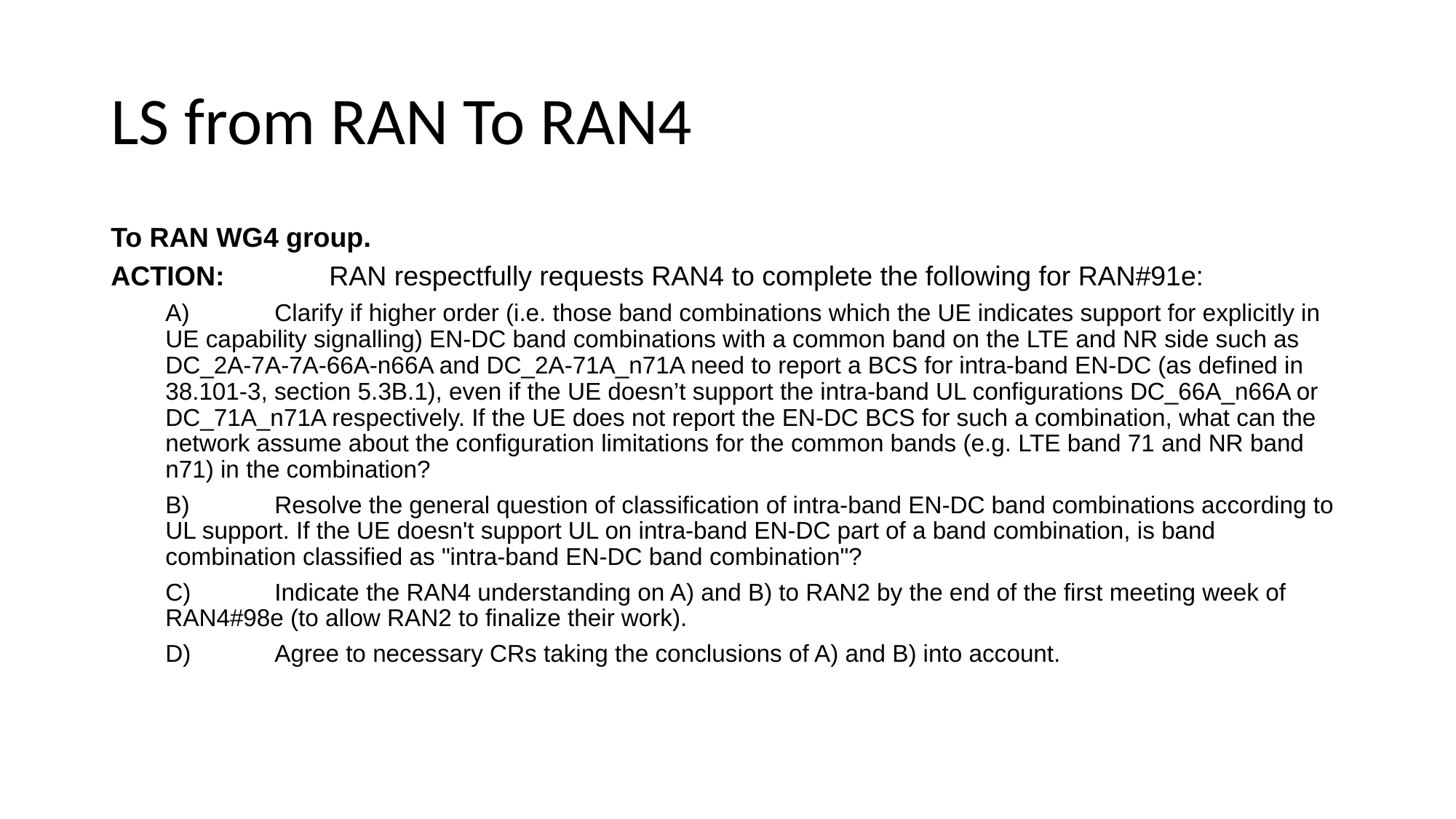

# LS from RAN To RAN4
To RAN WG4 group.
ACTION: 	RAN respectfully requests RAN4 to complete the following for RAN#91e:
A)	Clarify if higher order (i.e. those band combinations which the UE indicates support for explicitly in UE capability signalling) EN-DC band combinations with a common band on the LTE and NR side such as DC_2A-7A-7A-66A-n66A and DC_2A-71A_n71A need to report a BCS for intra-band EN-DC (as defined in 38.101-3, section 5.3B.1), even if the UE doesn’t support the intra-band UL configurations DC_66A_n66A or DC_71A_n71A respectively. If the UE does not report the EN-DC BCS for such a combination, what can the network assume about the configuration limitations for the common bands (e.g. LTE band 71 and NR band n71) in the combination?
B)	Resolve the general question of classification of intra-band EN-DC band combinations according to UL support. If the UE doesn't support UL on intra-band EN-DC part of a band combination, is band combination classified as "intra-band EN-DC band combination"?
C) 	Indicate the RAN4 understanding on A) and B) to RAN2 by the end of the first meeting week of RAN4#98e (to allow RAN2 to finalize their work).
D) 	Agree to necessary CRs taking the conclusions of A) and B) into account.